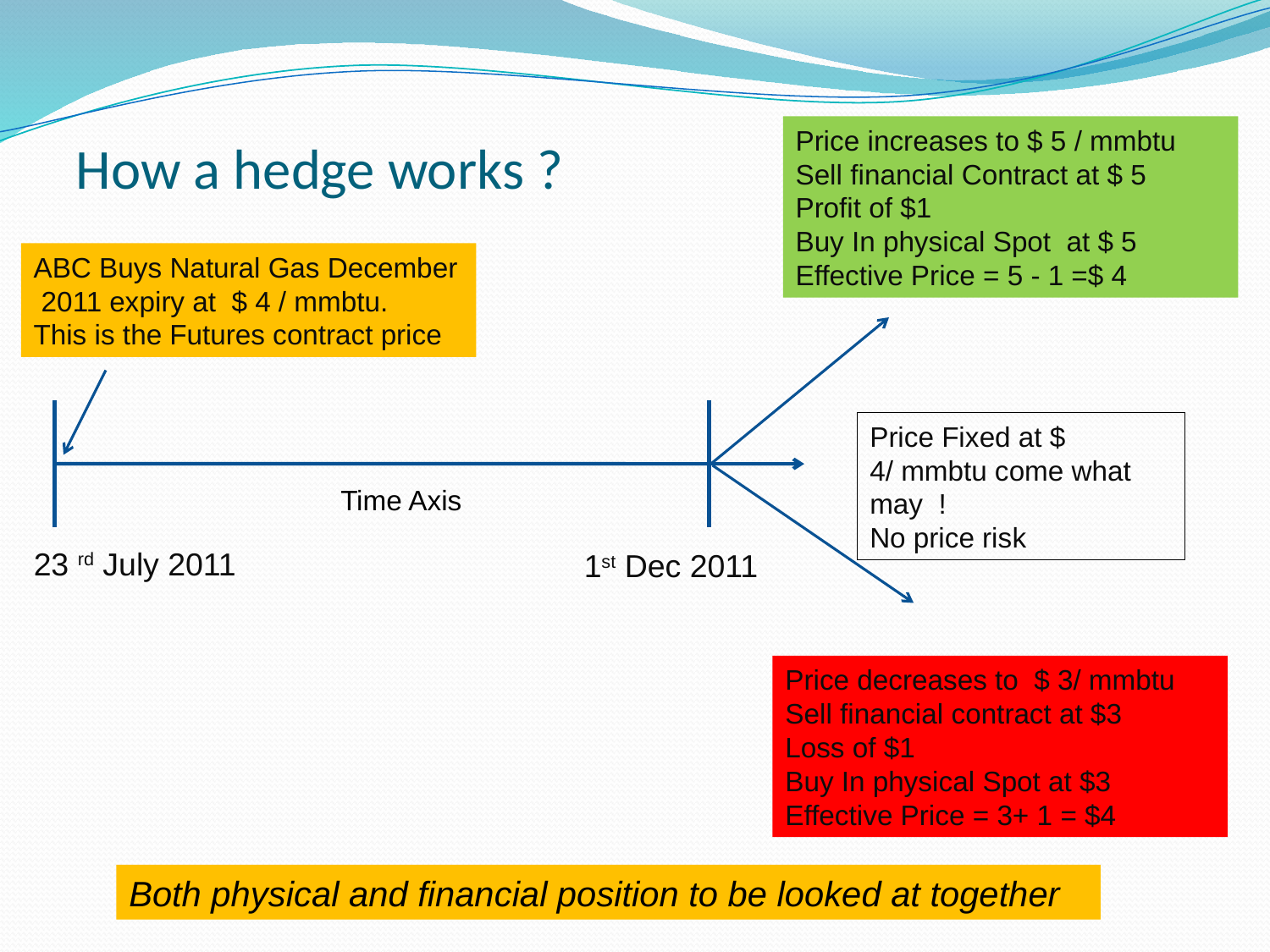

Price increases to $ 5 / mmbtu
Sell financial Contract at $ 5
Profit of $1
Buy In physical Spot  at $ 5
Effective Price = 5 - 1 =$ 4
How a hedge works ?
ABC Buys Natural Gas December  2011 expiry at  $ 4 / mmbtu.
This is the Futures contract price
23 rd July 2011
1st Dec 2011
Price Fixed at $
4/ mmbtu come what may  !
No price risk
Time Axis
Price decreases to  $ 3/ mmbtu
Sell financial contract at $3
Loss of $1
Buy In physical Spot at $3
Effective Price = 3+ 1 = $4
Both physical and financial position to be looked at together